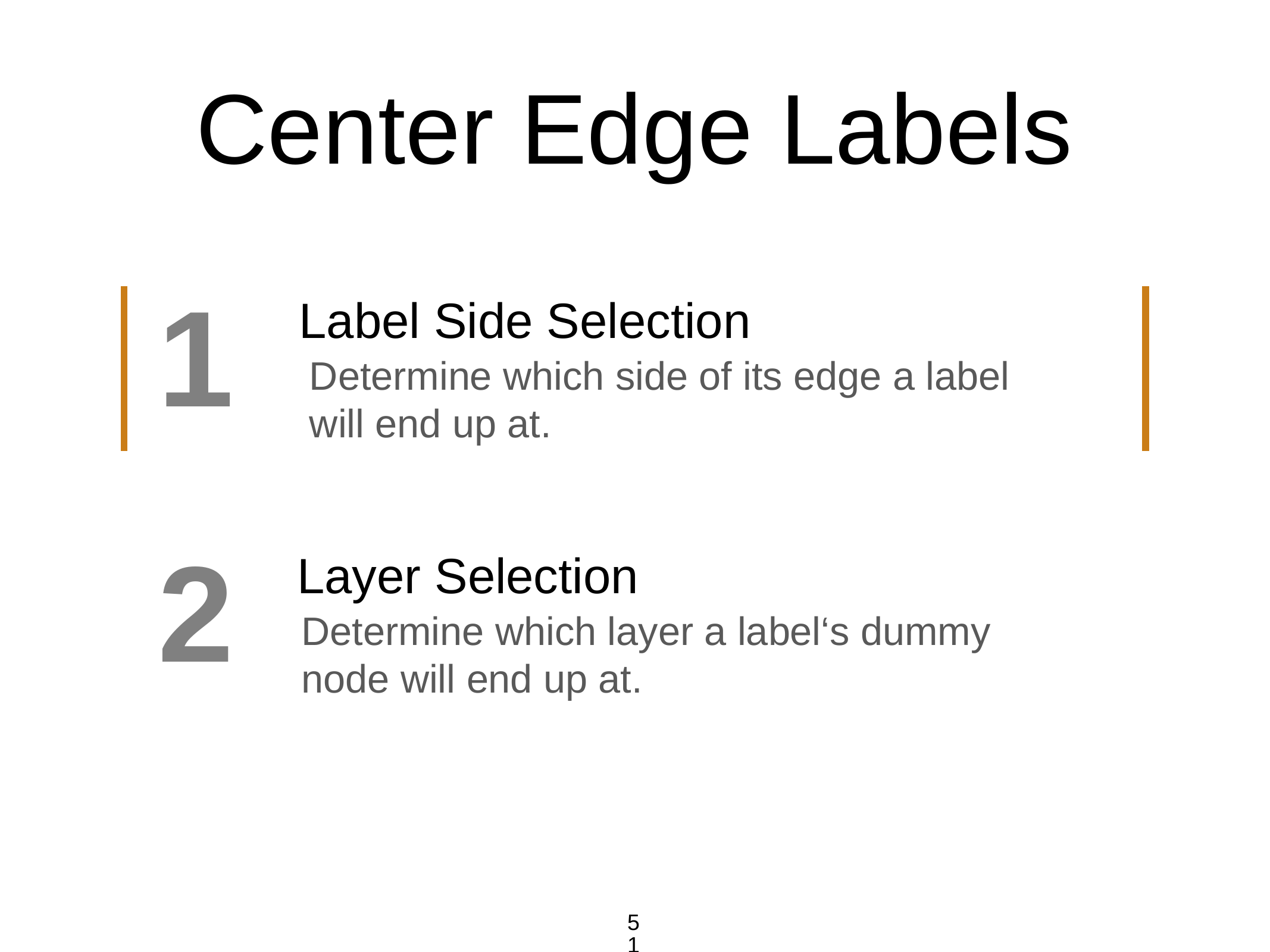

# Center Edge Labels
1
Label Side Selection
Determine which side of its edge a label
will end up at.
2
Layer Selection
Determine which layer a label‘s dummy
node will end up at.
51